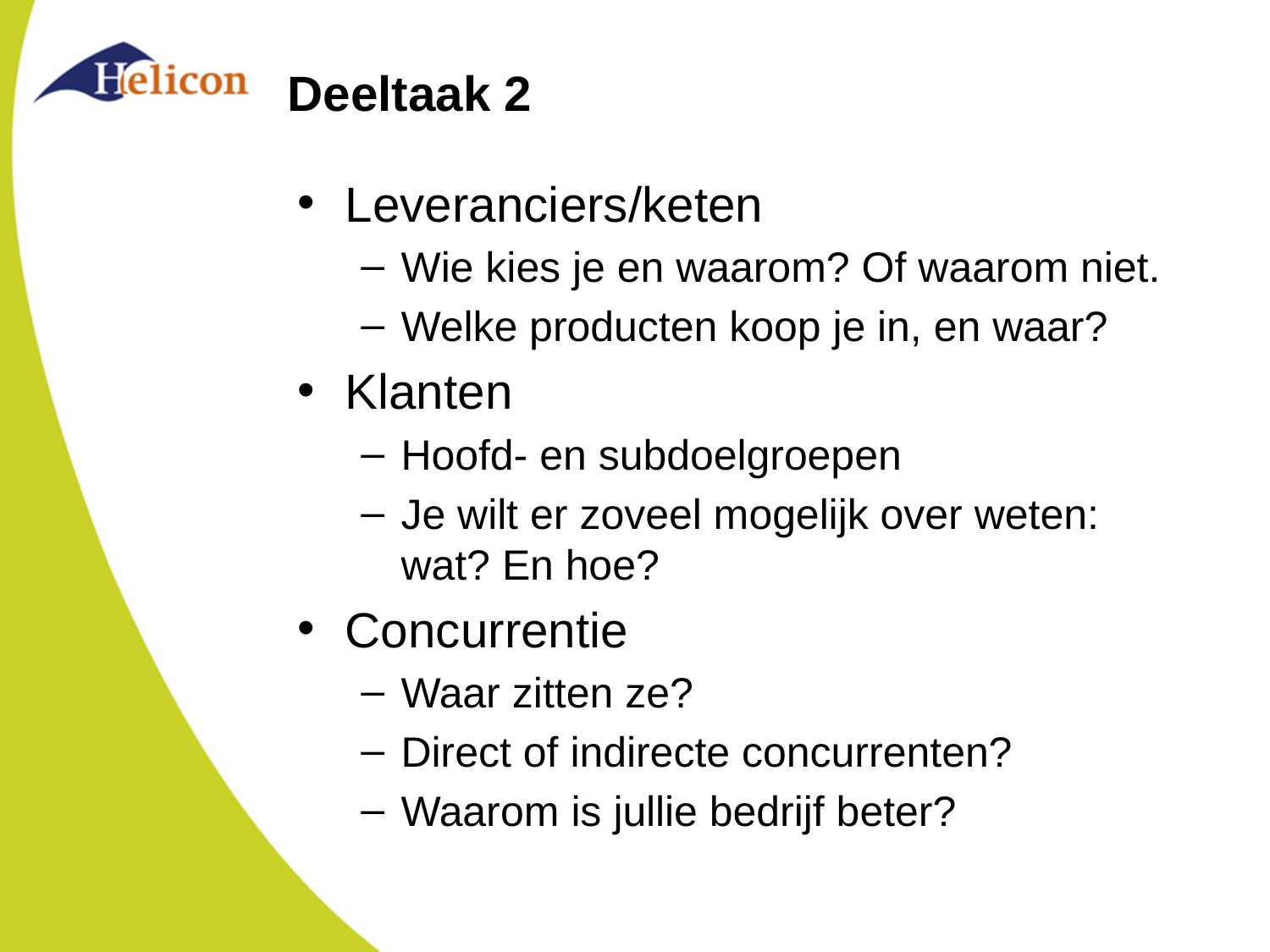

# Deeltaak 2
Leveranciers/keten
Wie kies je en waarom? Of waarom niet.
Welke producten koop je in, en waar?
Klanten
Hoofd- en subdoelgroepen
Je wilt er zoveel mogelijk over weten: wat? En hoe?
Concurrentie
Waar zitten ze?
Direct of indirecte concurrenten?
Waarom is jullie bedrijf beter?